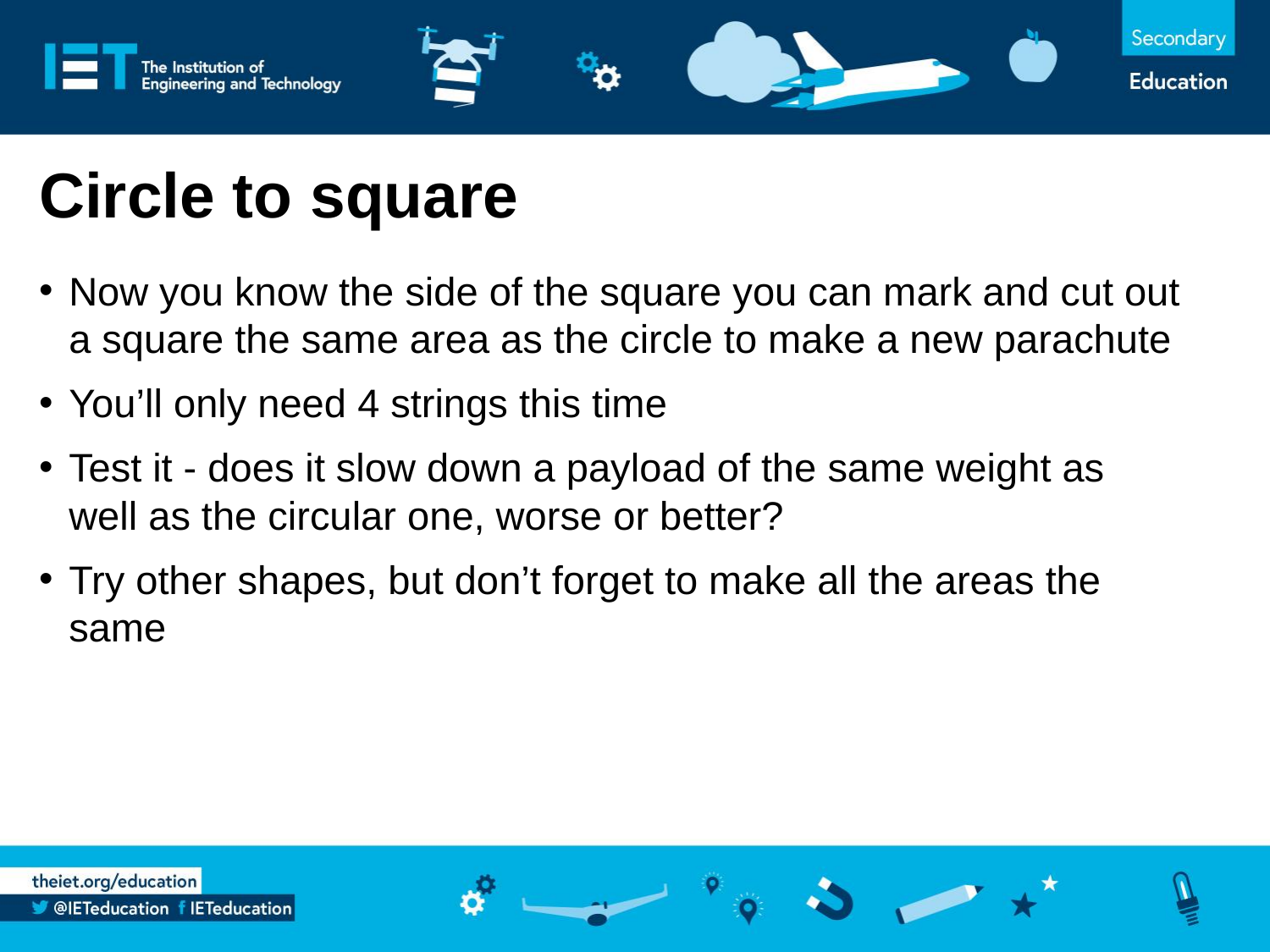

# Circle to square
Now you know the side of the square you can mark and cut out a square the same area as the circle to make a new parachute
You’ll only need 4 strings this time
Test it - does it slow down a payload of the same weight as well as the circular one, worse or better?
Try other shapes, but don’t forget to make all the areas the same